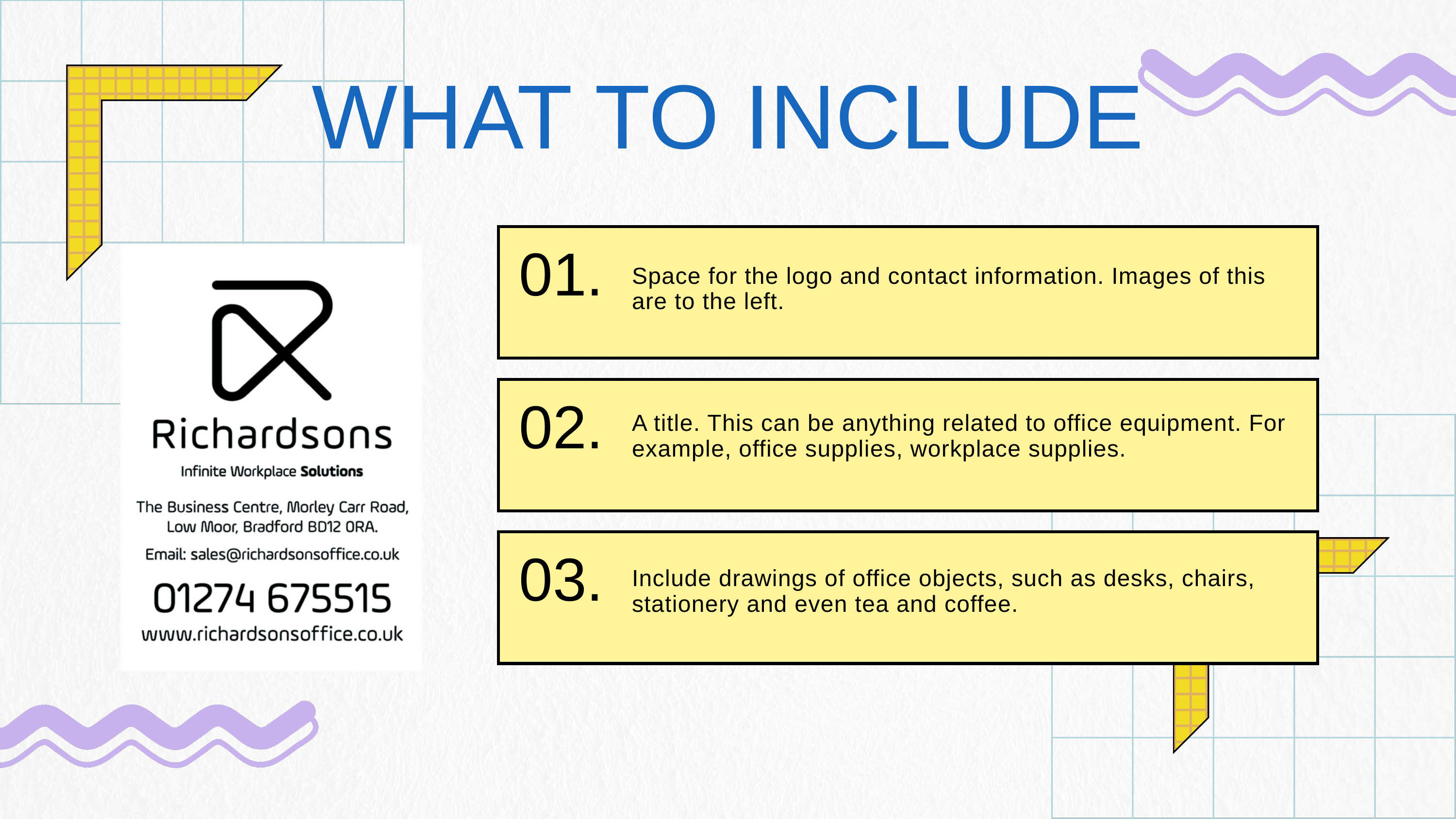

WHAT TO INCLUDE

01.
Space for the logo and contact information. Images of this are to the left.

A title. This can be anything related to office equipment. For example, office supplies, workplace supplies.
02.

03.
Include drawings of office objects, such as desks, chairs, stationery and even tea and coffee.